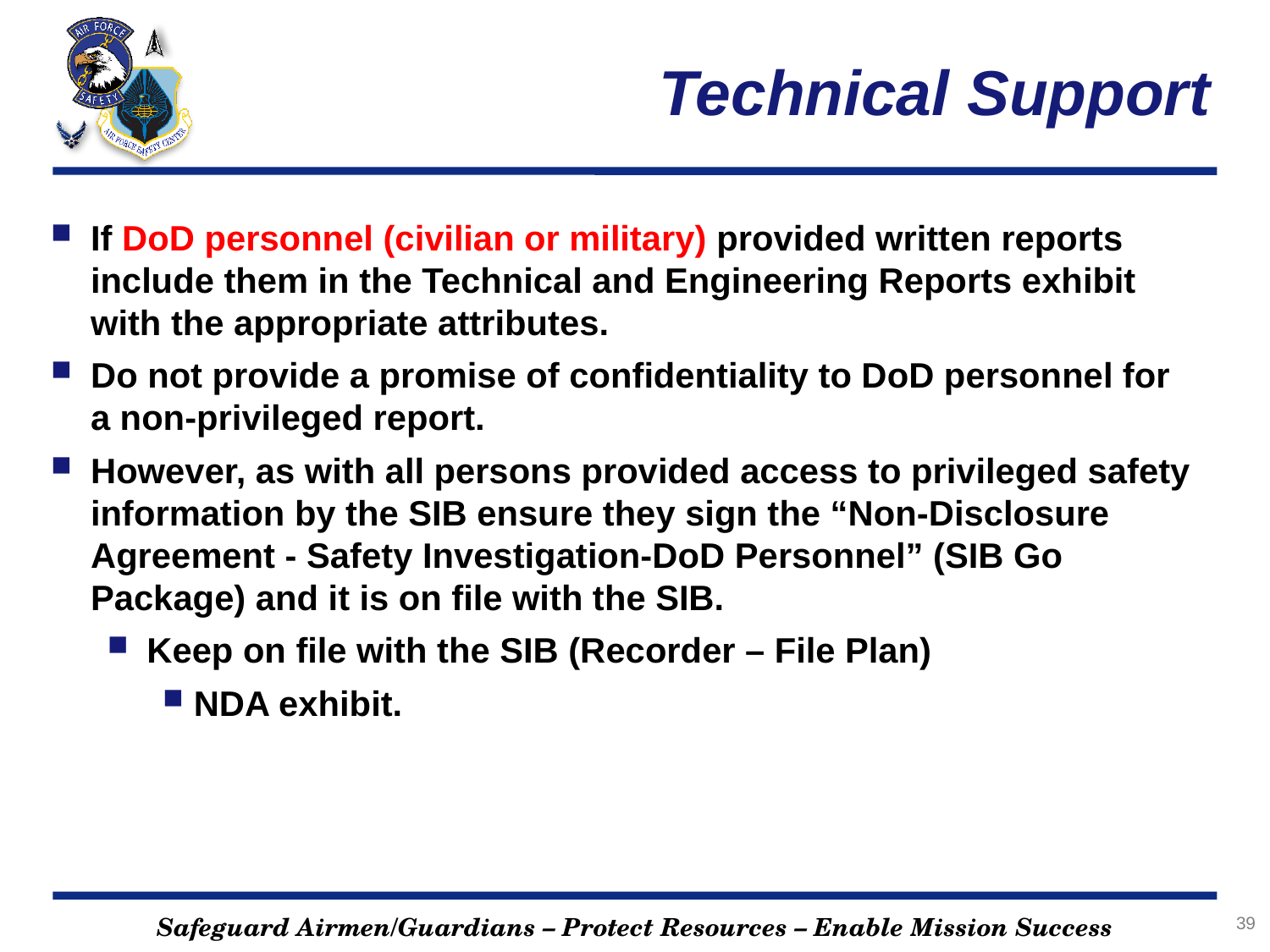

# Technical Support
If DoD personnel (civilian or military) provided written reports include them in the Technical and Engineering Reports exhibit with the appropriate attributes.
Do not provide a promise of confidentiality to DoD personnel for a non-privileged report.
However, as with all persons provided access to privileged safety information by the SIB ensure they sign the “Non-Disclosure Agreement - Safety Investigation-DoD Personnel” (SIB Go Package) and it is on file with the SIB.
Keep on file with the SIB (Recorder – File Plan)
NDA exhibit.

39